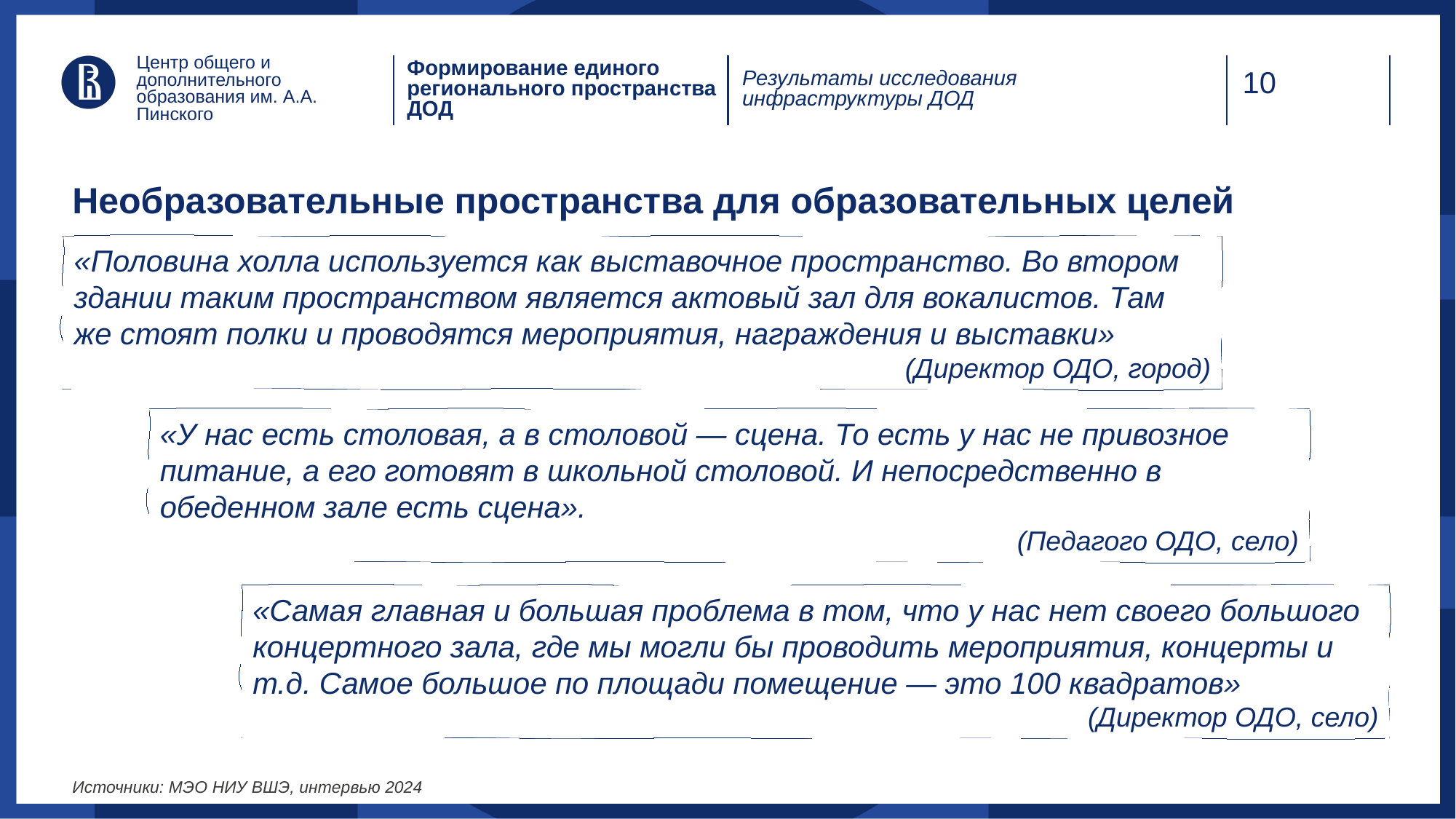

Центр общего и дополнительного образования им. А.А. Пинского
Формирование единого регионального пространства ДОД
Результаты исследования
инфраструктуры ДОД
Необразовательные пространства для образовательных целей
«Половина холла используется как выставочное пространство. Во втором здании таким пространством является актовый зал для вокалистов. Там же стоят полки и проводятся мероприятия, награждения и выставки»
(Директор ОДО, город)
«У нас есть столовая, а в столовой — сцена. То есть у нас не привозное питание, а его готовят в школьной столовой. И непосредственно в обеденном зале есть сцена».
(Педагого ОДО, село)
«Самая главная и большая проблема в том, что у нас нет своего большого концертного зала, где мы могли бы проводить мероприятия, концерты и т.д. Самое большое по площади помещение — это 100 квадратов»
(Директор ОДО, село)
Источники: МЭО НИУ ВШЭ, интервью 2024